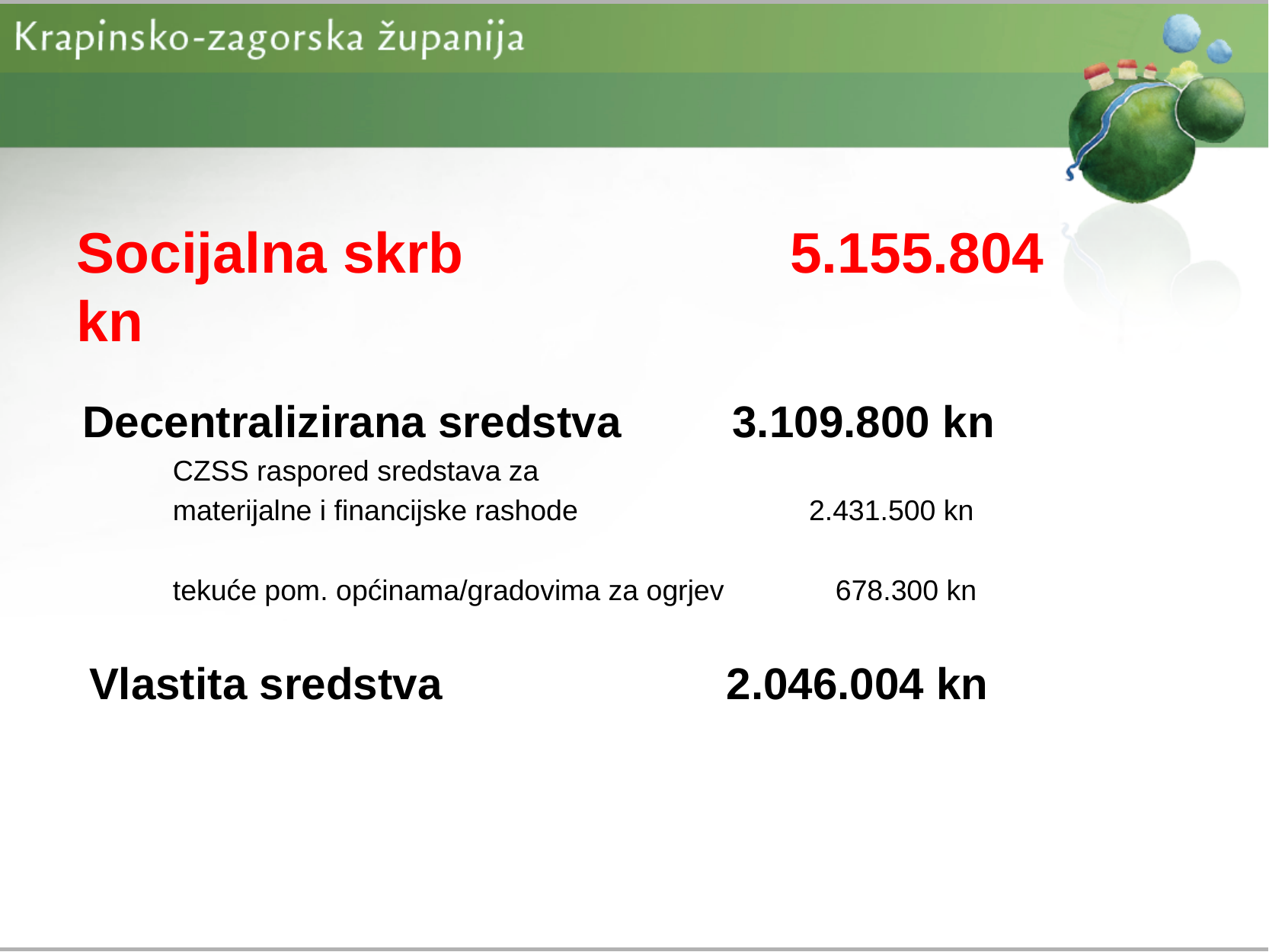

#
Socijalna skrb      	         5.155.804 kn

 Decentralizirana sredstva         3.109.800 kn
            CZSS raspored sredstava za
            materijalne i financijske rashode                             2.431.500 kn

            tekuće pom. općinama/gradovima za ogrjev              678.300 kn

 Vlastita sredstva                       2.046.004 kn